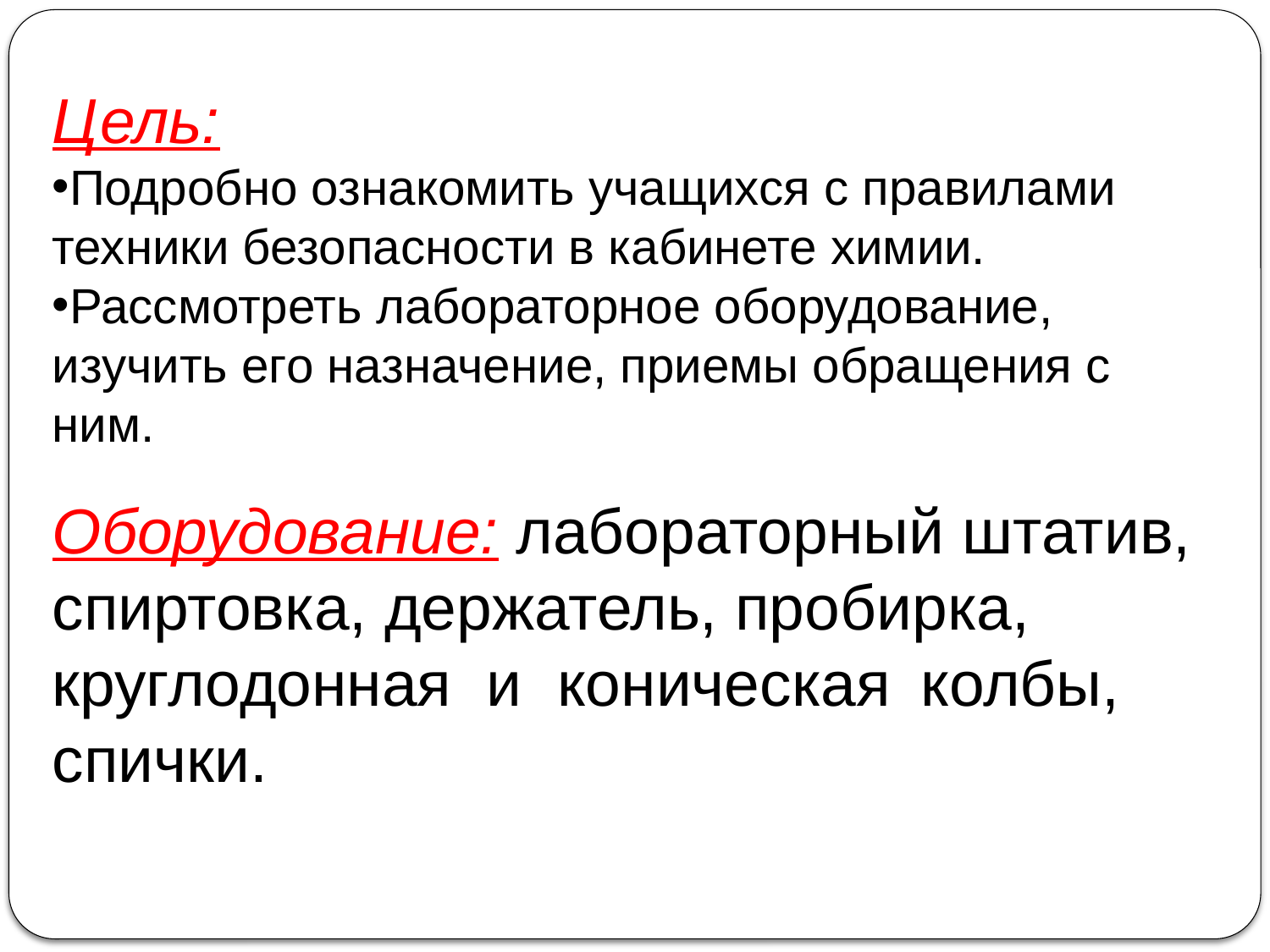

Цель:
Подробно ознакомить учащихся с правилами техники безопасности в кабинете химии.
Рассмотреть лабораторное оборудование, изучить его назначение, приемы обращения с ним.

Оборудование: лабораторный штатив, спиртовка, держатель, пробирка, круглодонная  и  коническая  колбы, спички.